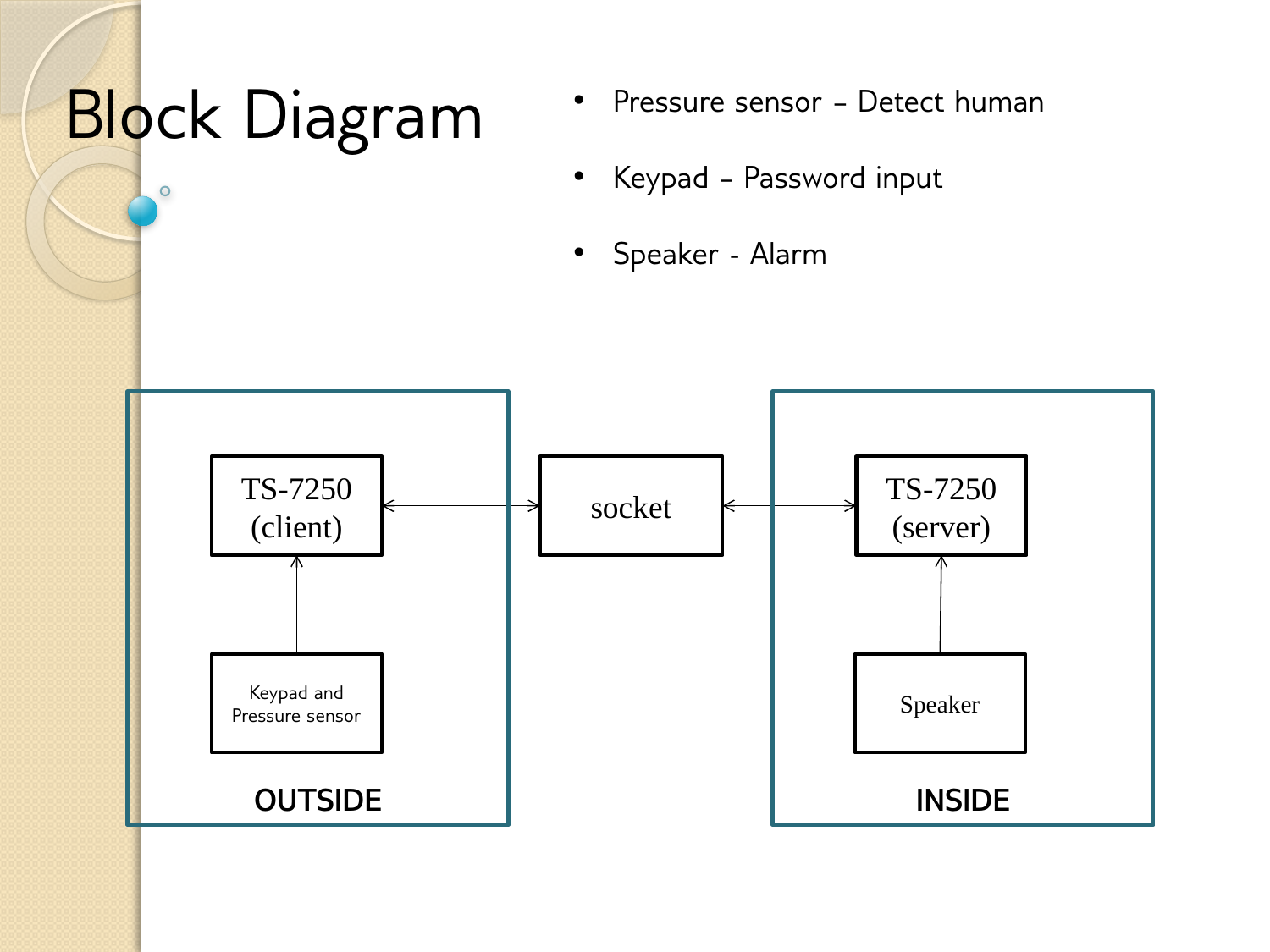

# Block Diagram
Pressure sensor – Detect human

Keypad – Password input

Speaker - Alarm

OUTSIDE

INSIDE
TS-7250
(client)
socket
TS-7250
(server)
Keypad and Pressure sensor
Speaker